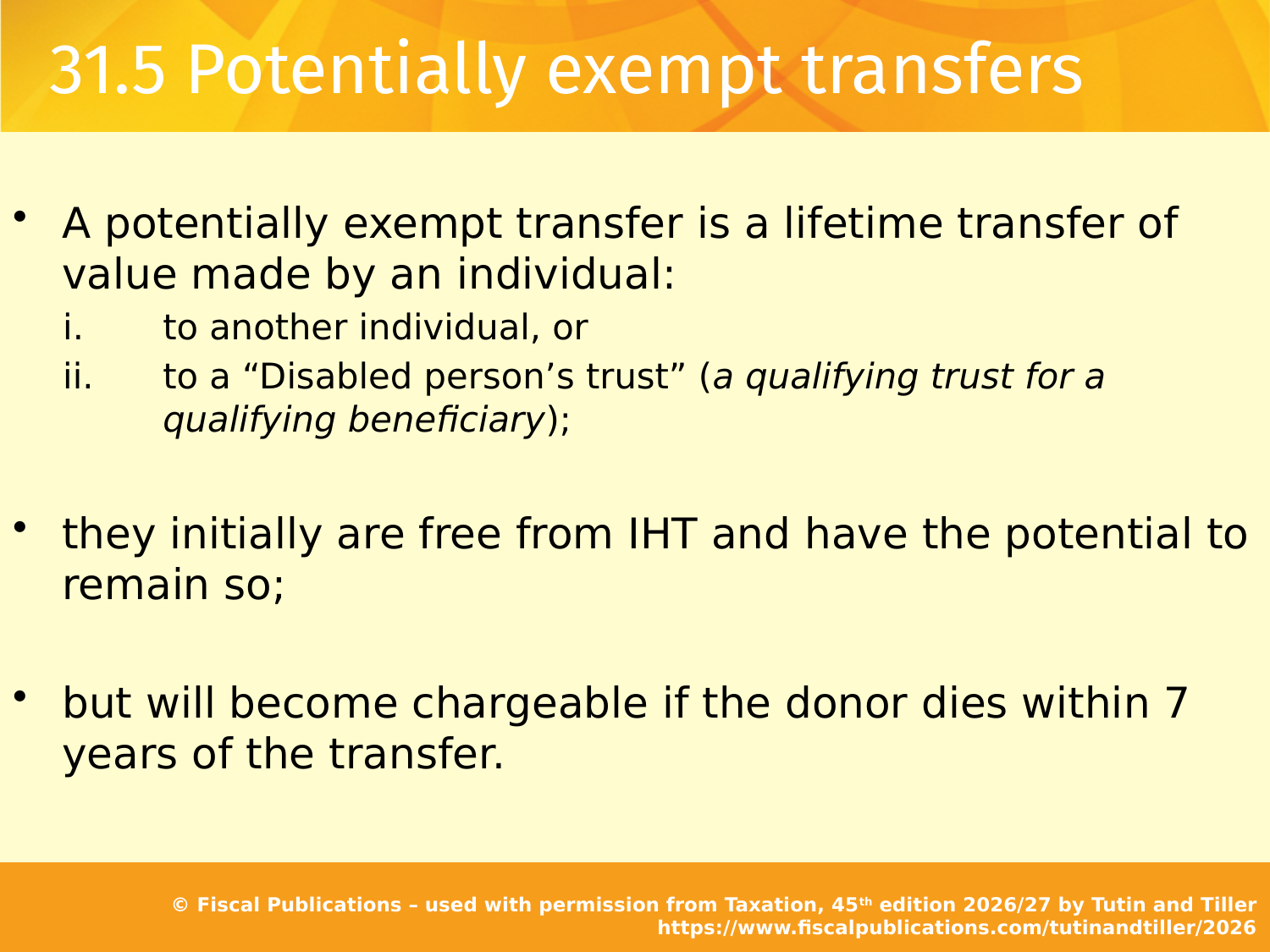

# 31.5 Potentially exempt transfers

A potentially exempt transfer is a lifetime transfer of value made by an individual:
to another individual, or
to a “Disabled person’s trust” (a qualifying trust for a qualifying beneficiary);

they initially are free from IHT and have the potential to remain so;

but will become chargeable if the donor dies within 7 years of the transfer.